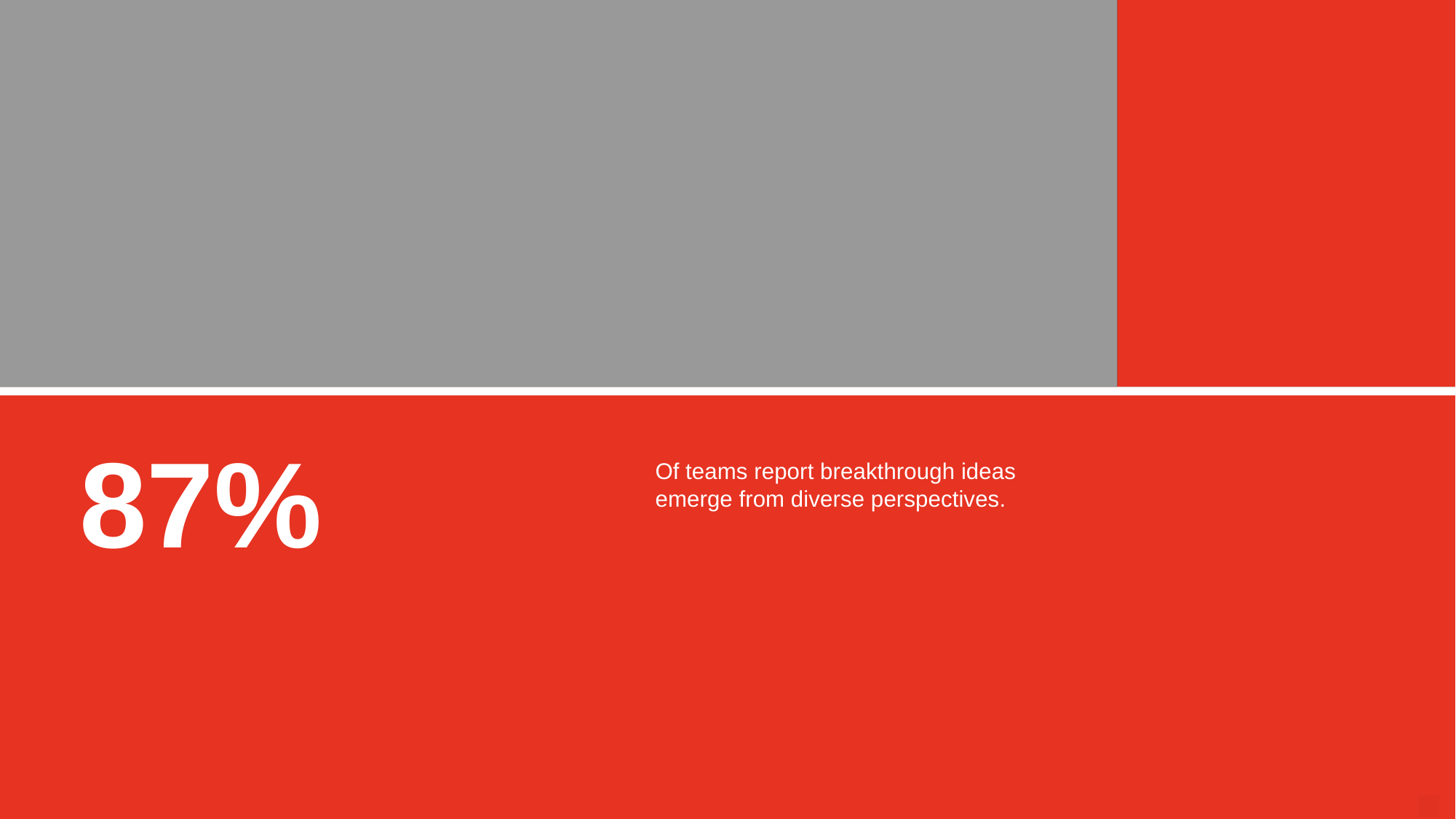

87%
Of teams report breakthrough ideas
emerge from diverse perspectives.